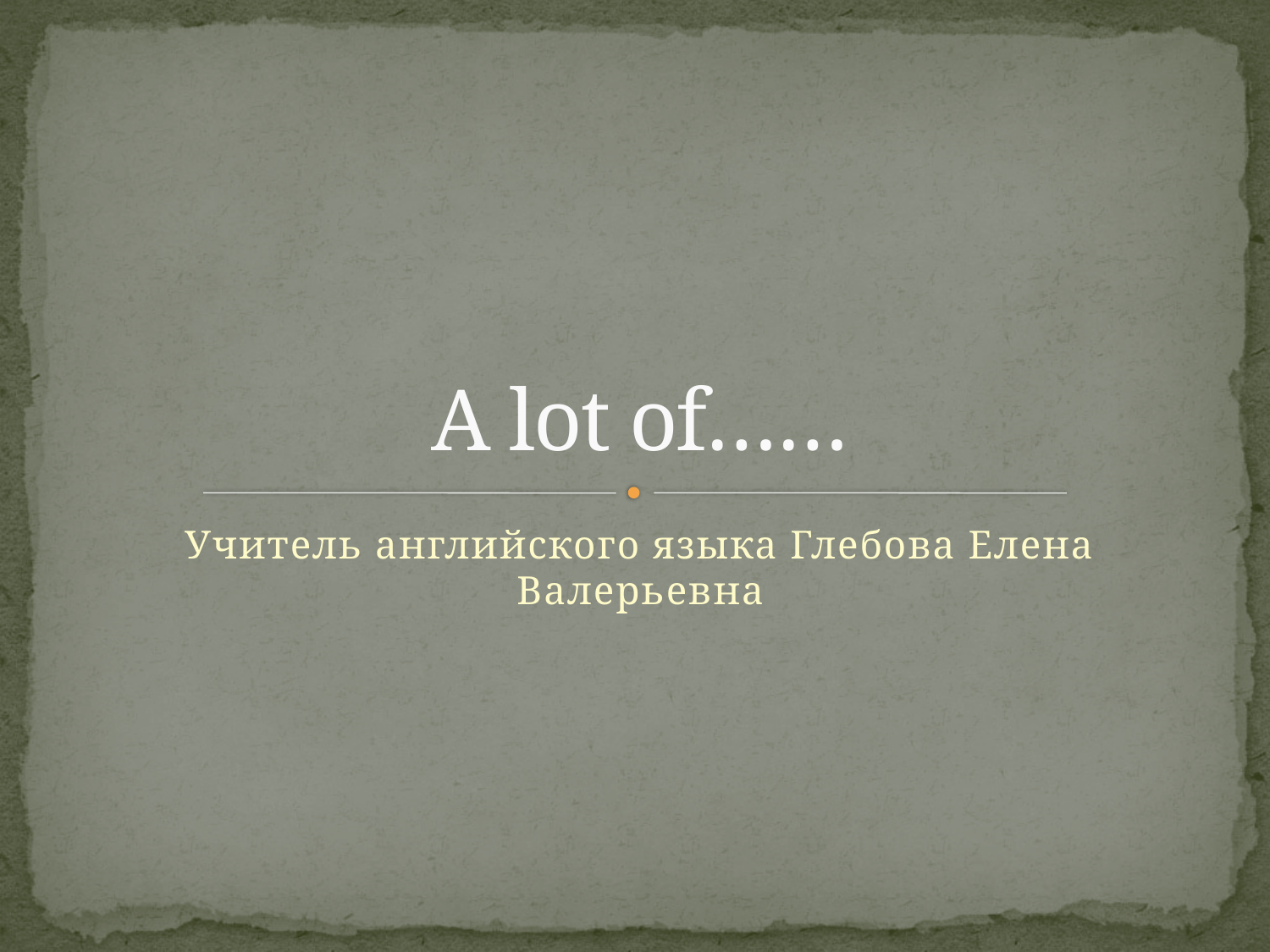

# A lot of……
Учитель английского языка Глебова Елена Валерьевна